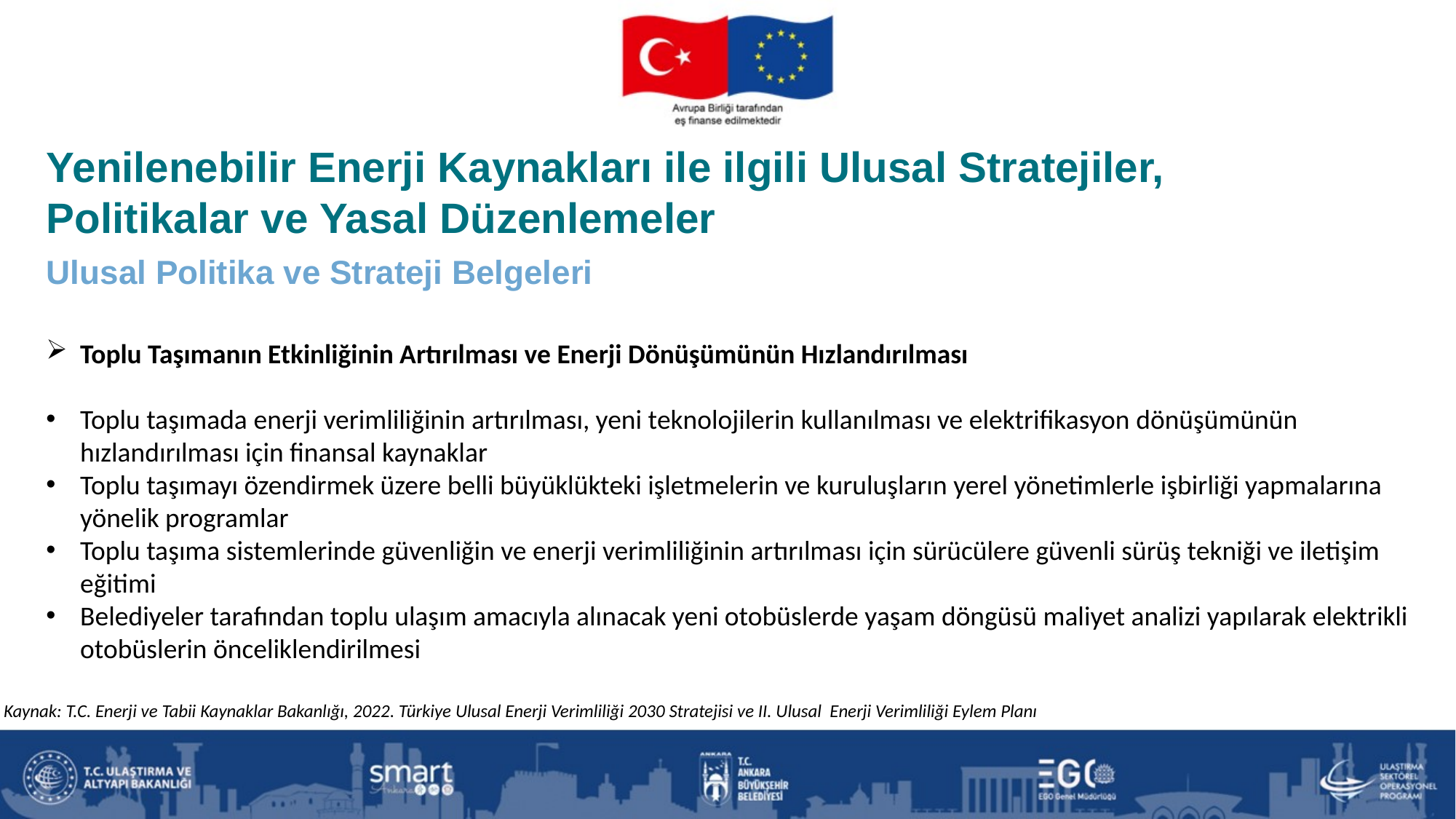

Yenilenebilir Enerji Kaynakları ile ilgili Ulusal Stratejiler, Politikalar ve Yasal Düzenlemeler
Ulusal Politika ve Strateji Belgeleri

Toplu Taşımanın Etkinliğinin Artırılması ve Enerji Dönüşümünün Hızlandırılması

Toplu taşımada enerji verimliliğinin artırılması, yeni teknolojilerin kullanılması ve elektrifikasyon dönüşümünün hızlandırılması için finansal kaynaklar
Toplu taşımayı özendirmek üzere belli büyüklükteki işletmelerin ve kuruluşların yerel yönetimlerle işbirliği yapmalarına yönelik programlar
Toplu taşıma sistemlerinde güvenliğin ve enerji verimliliğinin artırılması için sürücülere güvenli sürüş tekniği ve iletişim eğitimi
Belediyeler tarafından toplu ulaşım amacıyla alınacak yeni otobüslerde yaşam döngüsü maliyet analizi yapılarak elektrikli otobüslerin önceliklendirilmesi
Kaynak: T.C. Enerji ve Tabii Kaynaklar Bakanlığı, 2022. Türkiye Ulusal Enerji Verimliliği 2030 Stratejisi ve II. Ulusal  Enerji Verimliliği Eylem Planı